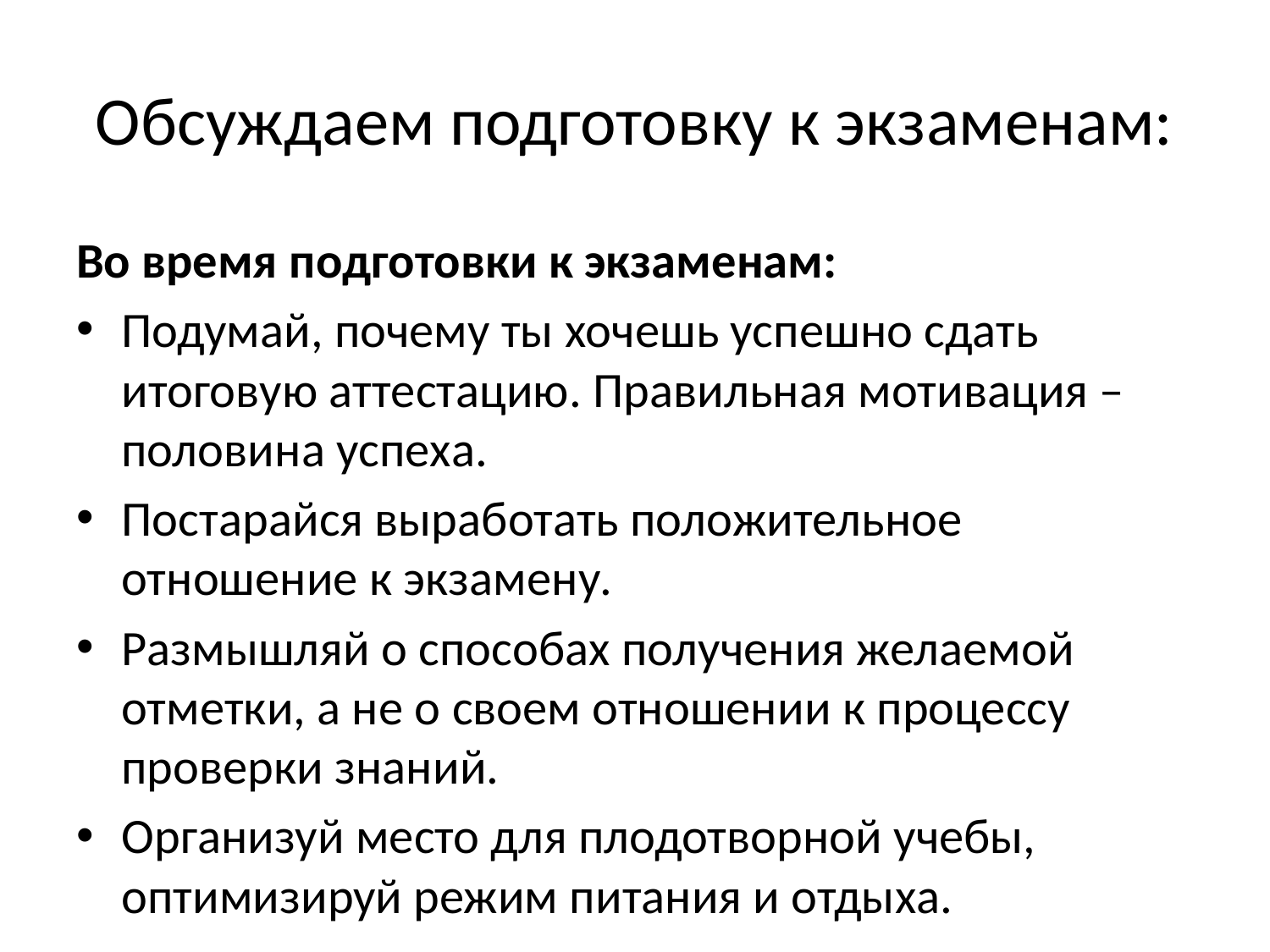

# Обсуждаем подготовку к экзаменам:
Во время подготовки к экзаменам:
Подумай, почему ты хочешь успешно сдать итоговую аттестацию. Правильная мотивация – половина успеха.
Постарайся выработать положительное отношение к экзамену.
Размышляй о способах получения желаемой отметки, а не о своем отношении к процессу проверки знаний.
Организуй место для плодотворной учебы, оптимизируй режим питания и отдыха.